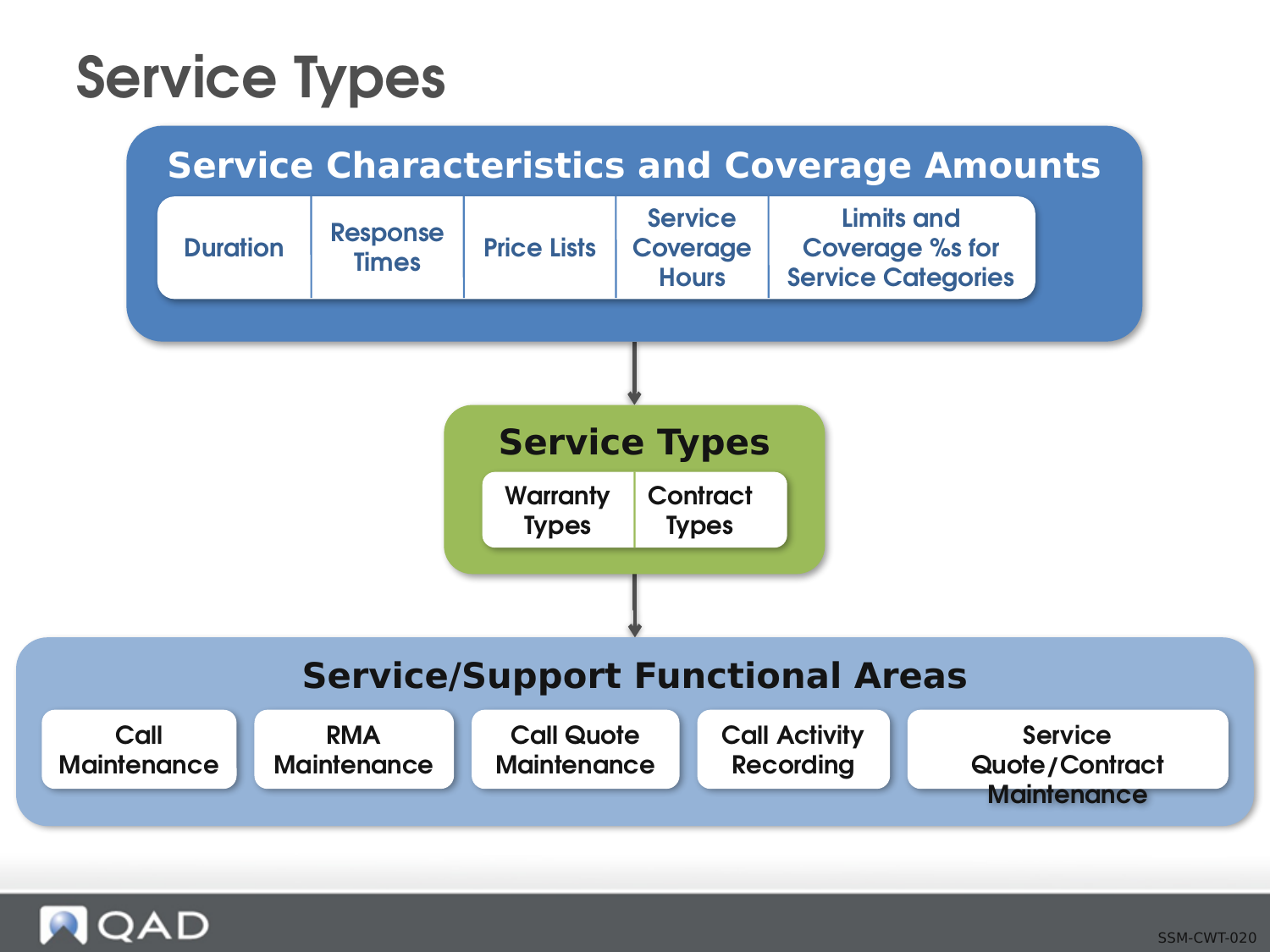

# Service Types
Service Characteristics and Coverage Amounts

Service Coverage Hours
Limits and Coverage %s for Service Categories

Response Times
Duration
Price Lists
Service Types

Warranty
Types
Contract
Types
Service/Support Functional Areas
Call Maintenance
RMA Maintenance
Call Quote Maintenance
Call Activity Recording
Service Quote/Contract
Maintenance
SSM-CWT-020